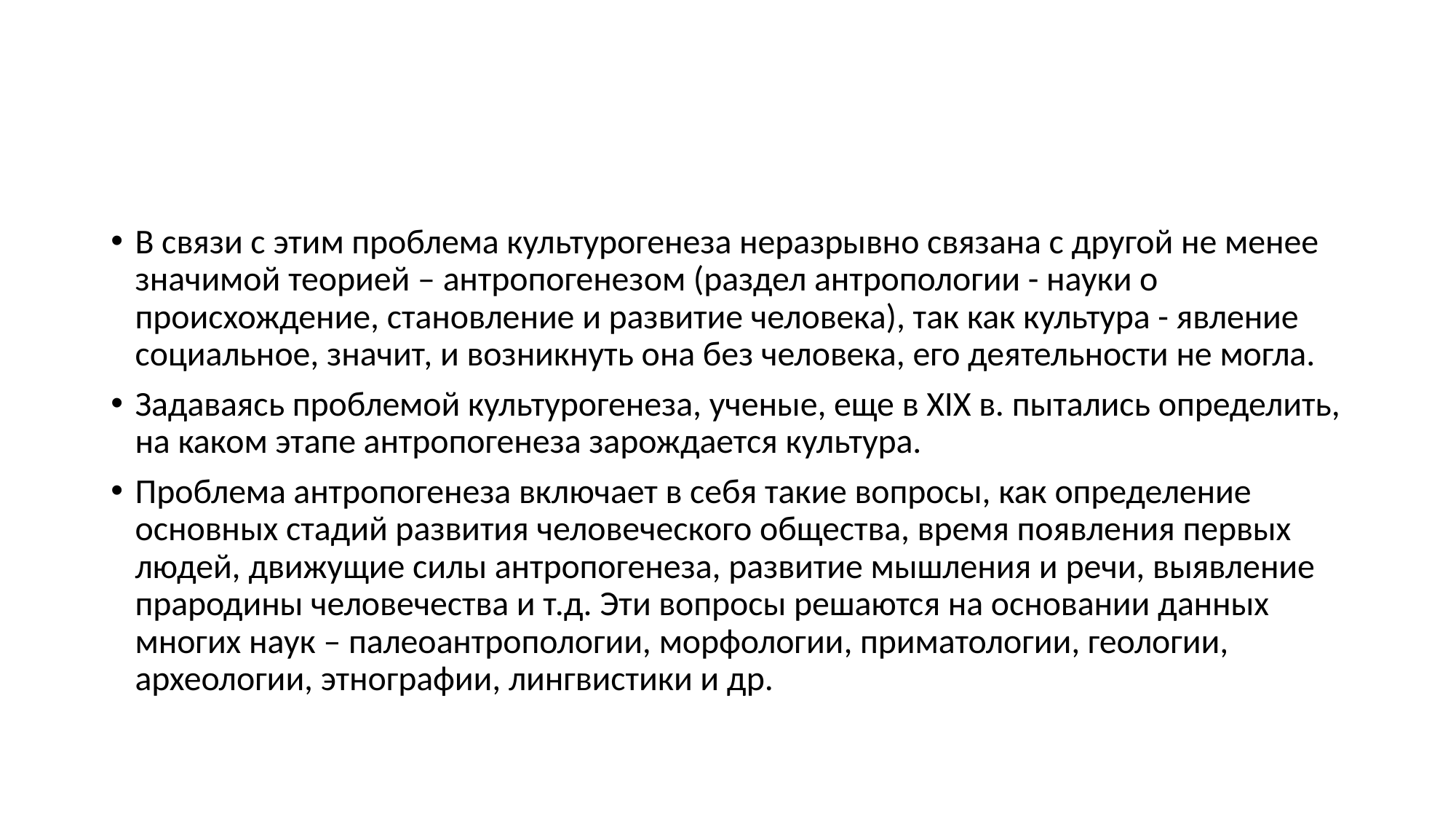

#
В связи с этим проблема культурогенеза неразрывно связана с другой не менее значимой теорией – антропогенезом (раздел антропологии - науки о происхождение, становление и развитие человека), так как культура - явление социальное, значит, и возникнуть она без человека, его деятельности не могла.
Задаваясь проблемой культурогенеза, ученые, еще в XIX в. пытались определить, на каком этапе антропогенеза зарождается культура.
Проблема антропогенеза включает в себя такие вопросы, как определение основных стадий развития человеческого общества, время появления первых людей, движущие силы антропогенеза, развитие мышления и речи, выявление прародины человечества и т.д. Эти вопросы решаются на основании данных многих наук – палеоантропологии, морфологии, приматологии, геологии, археологии, этнографии, лингвистики и др.